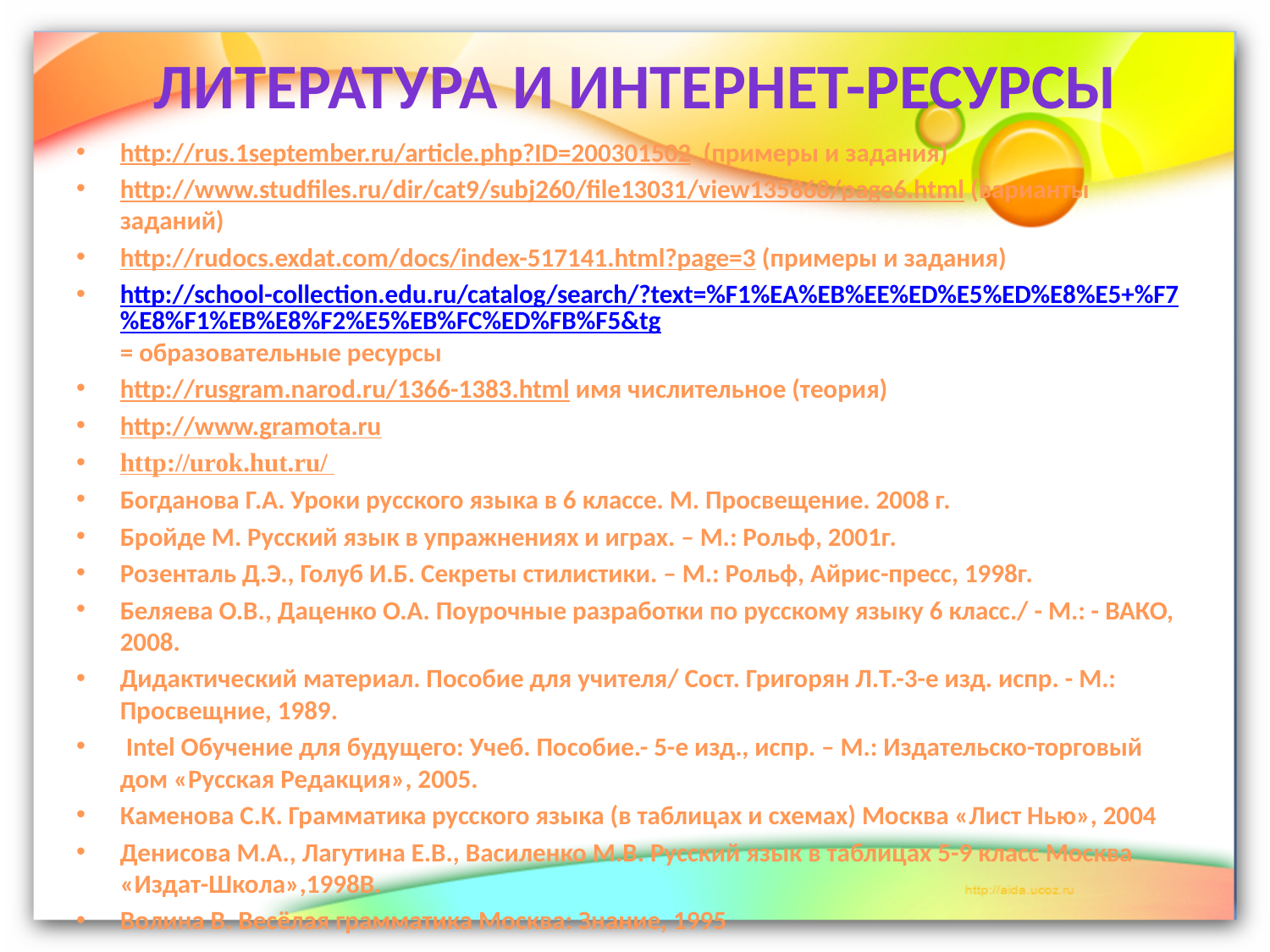

# Литература и интернет-ресурсы
http://rus.1september.ru/article.php?ID=200301502  (примеры и задания)
http://www.studfiles.ru/dir/cat9/subj260/file13031/view135868/page6.html (варианты заданий)
http://rudocs.exdat.com/docs/index-517141.html?page=3 (примеры и задания)
http://school-collection.edu.ru/catalog/search/?text=%F1%EA%EB%EE%ED%E5%ED%E8%E5+%F7%E8%F1%EB%E8%F2%E5%EB%FC%ED%FB%F5&tg= образовательные ресурсы
http://rusgram.narod.ru/1366-1383.html имя числительное (теория)
http://www.gramota.ru
http://urok.hut.ru/
Богданова Г.А. Уроки русского языка в 6 классе. М. Просвещение. 2008 г.
Бройде М. Русский язык в упражнениях и играх. – М.: Рольф, 2001г.
Розенталь Д.Э., Голуб И.Б. Секреты стилистики. – М.: Рольф, Айрис-пресс, 1998г.
Беляева О.В., Даценко О.А. Поурочные разработки по русскому языку 6 класс./ - М.: - ВАКО, 2008.
Дидактический материал. Пособие для учителя/ Сост. Григорян Л.Т.-3-е изд. испр. - М.: Просвещние, 1989.
 Intel Обучение для будущего: Учеб. Пособие.- 5-е изд., испр. – М.: Издательско-торговый дом «Русская Редакция», 2005.
Каменова С.К. Грамматика русского языка (в таблицах и схемах) Москва «Лист Нью», 2004
Денисова М.А., Лагутина Е.В., Василенко М.В. Русский язык в таблицах 5-9 класс Москва «Издат-Школа»,1998В.
Волина В. Весёлая грамматика Москва: Знание, 1995